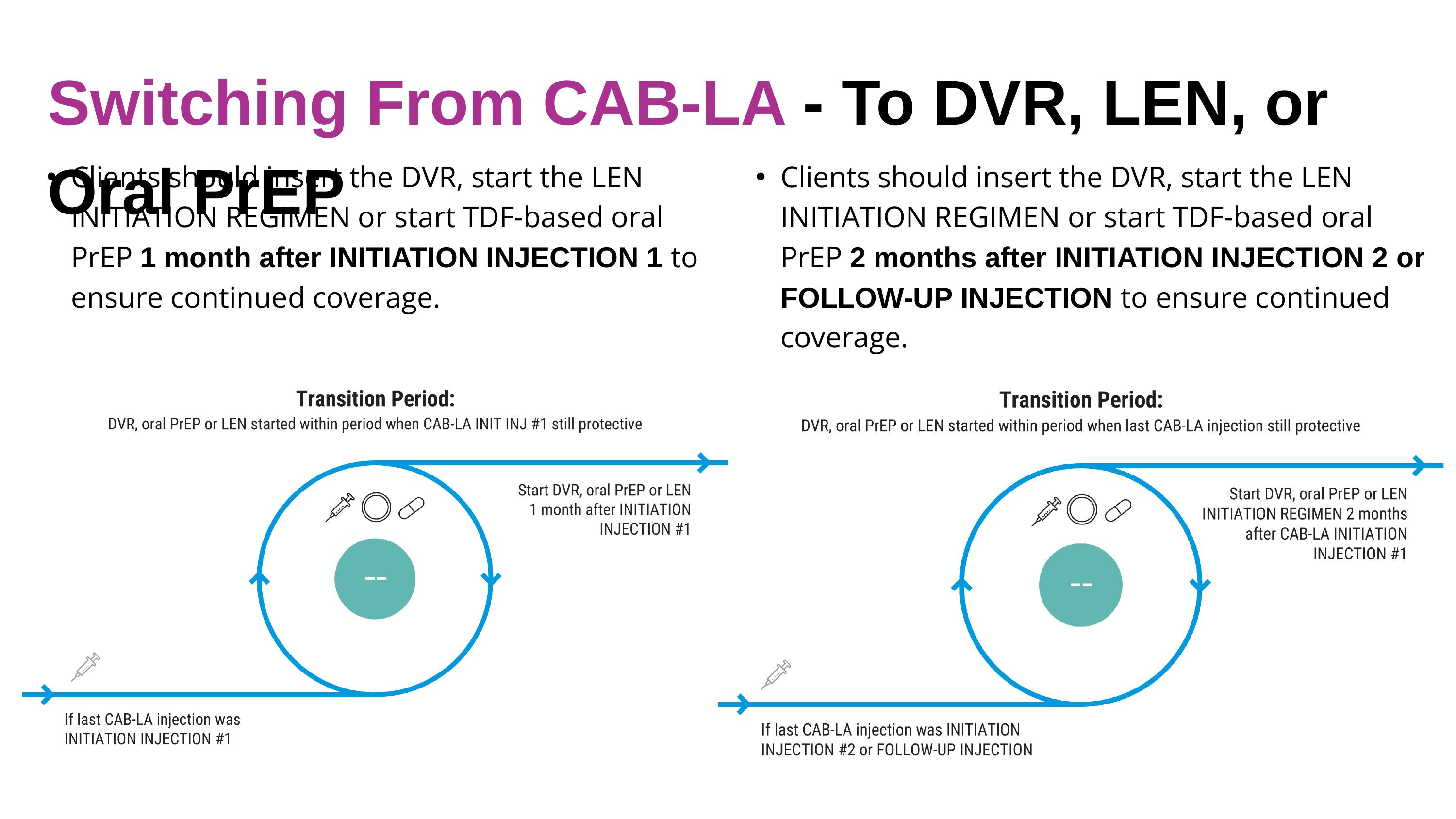

Switching From CAB-LA - To DVR, LEN, or Oral PrEP
Clients should insert the DVR, start the LEN INITIATION REGIMEN or start TDF-based oral PrEP 1 month after INITIATION INJECTION 1 to ensure continued coverage.
Clients should insert the DVR, start the LEN INITIATION REGIMEN or start TDF-based oral PrEP 2 months after INITIATION INJECTION 2 or FOLLOW-UP INJECTION to ensure continued coverage.